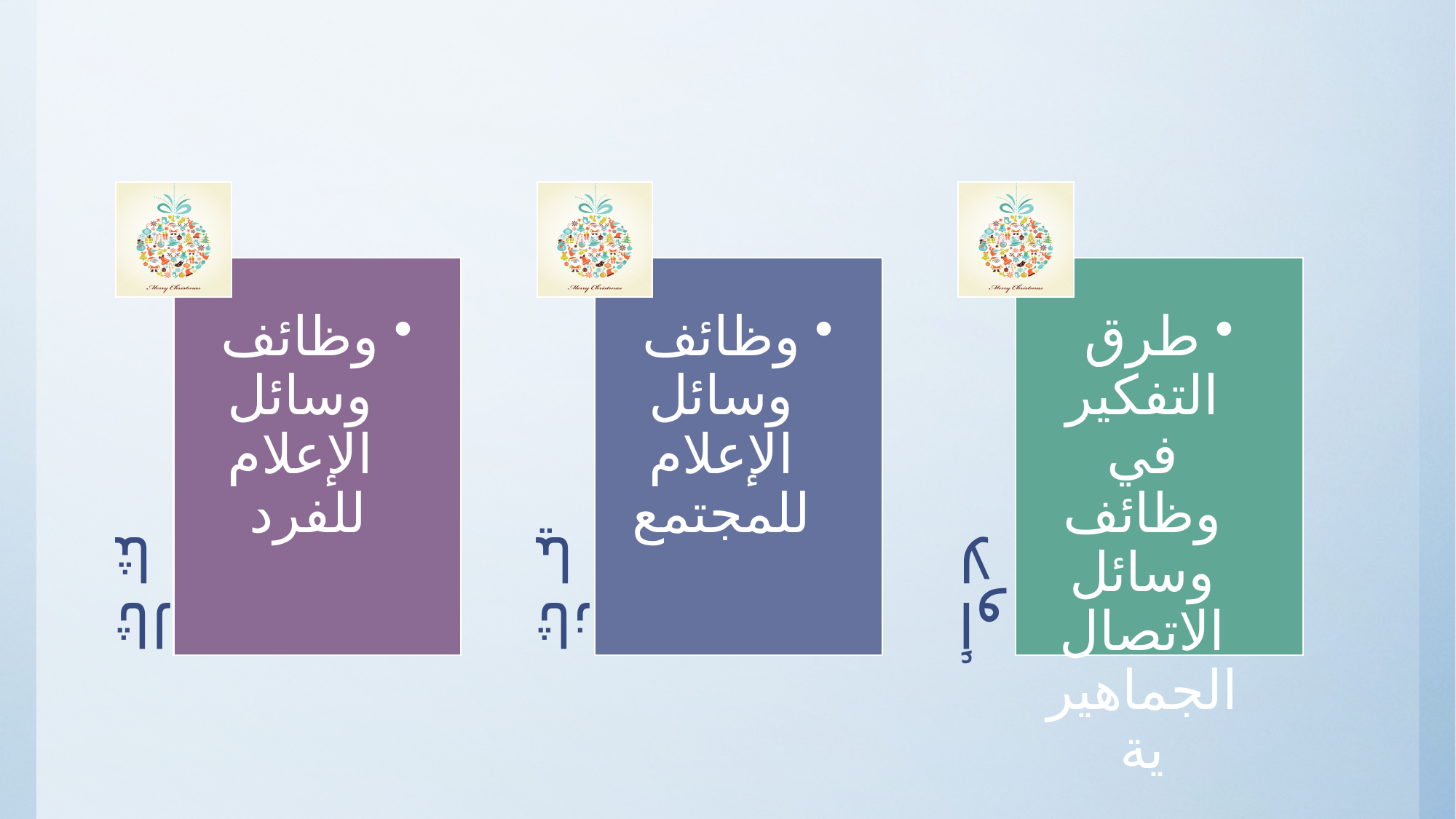

ثالثا
وظائف وسائل الإعلام للفرد
ثانيا
وظائف وسائل الإعلام للمجتمع
أولا
طرق التفكير في وظائف وسائل الاتصال الجماهيرية